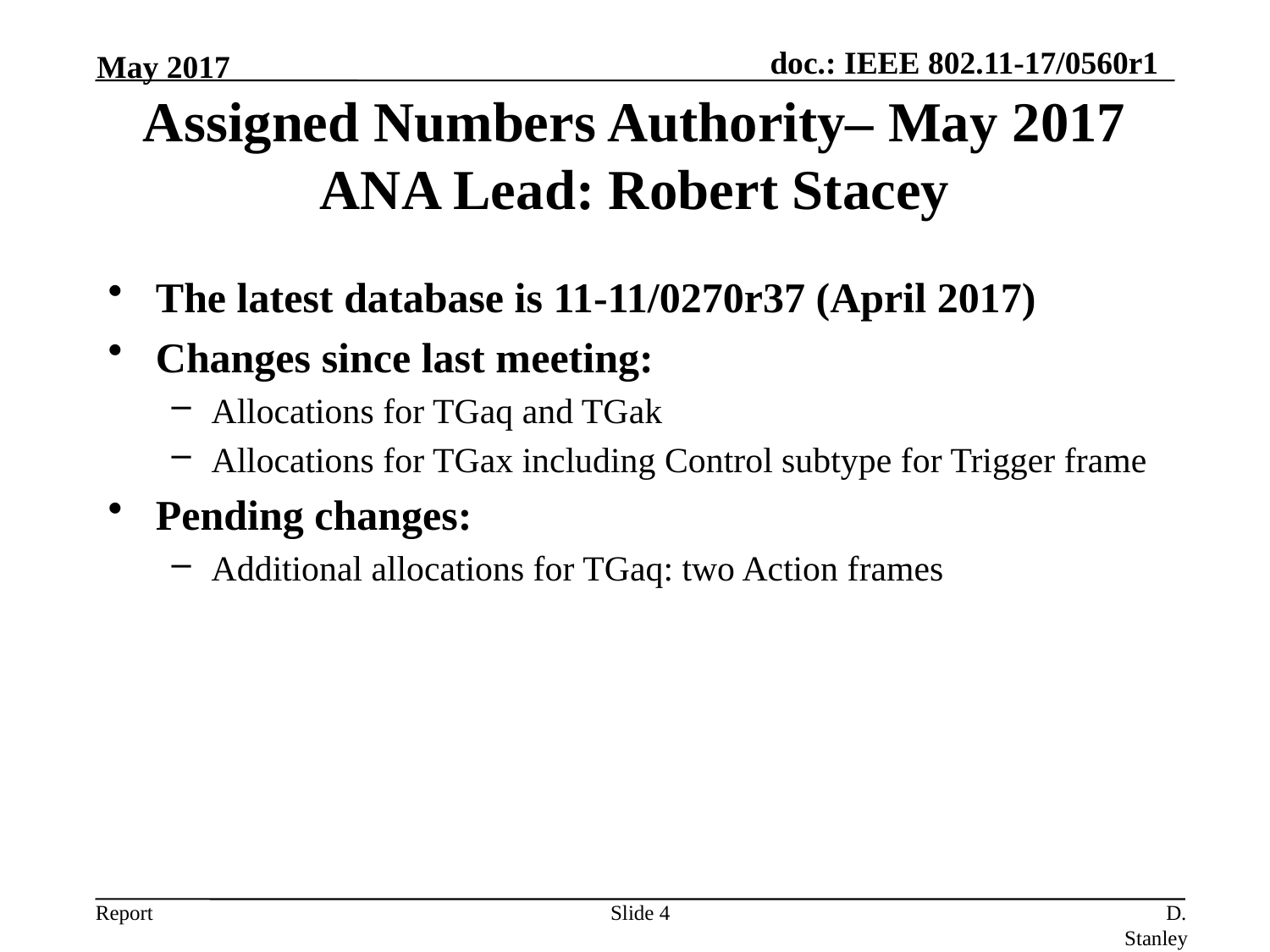

May 2017
# Assigned Numbers Authority– May 2017 ANA Lead: Robert Stacey
The latest database is 11-11/0270r37 (April 2017)
Changes since last meeting:
Allocations for TGaq and TGak
Allocations for TGax including Control subtype for Trigger frame
Pending changes:
Additional allocations for TGaq: two Action frames

Slide 4
D. Stanley, HP Enterprise